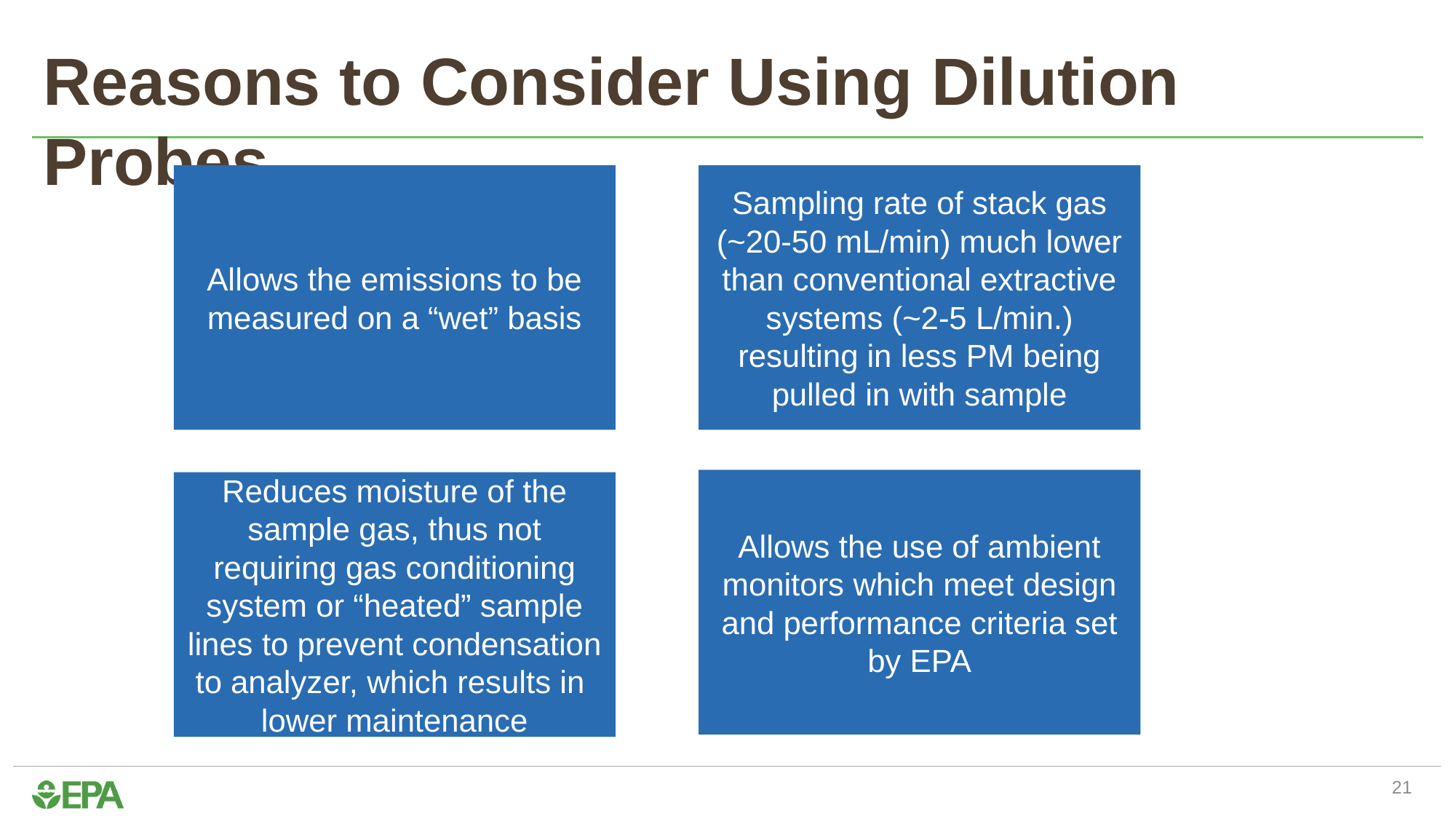

# Reasons to Consider Using Dilution Probes
Allows the emissions to be measured on a “wet” basis
Sampling rate of stack gas (~20-50 mL/min) much lower than conventional extractive systems (~2-5 L/min.) resulting in less PM being pulled in with sample
Allows the use of ambient monitors which meet design and performance criteria set by EPA
Reduces moisture of the sample gas, thus not requiring gas conditioning system or “heated” sample lines to prevent condensation to analyzer, which results in  lower maintenance
21